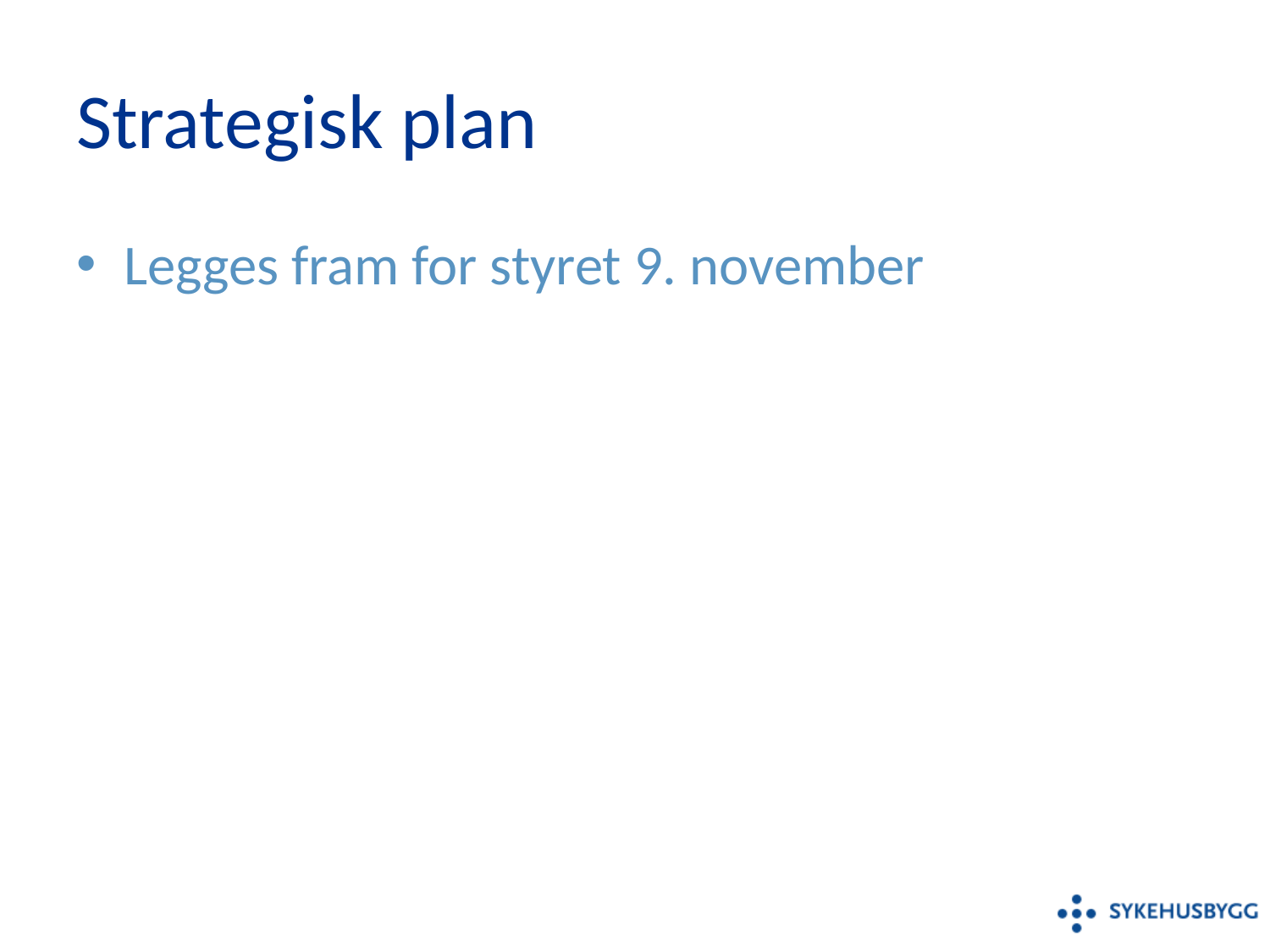

# Strategisk plan
Legges fram for styret 9. november